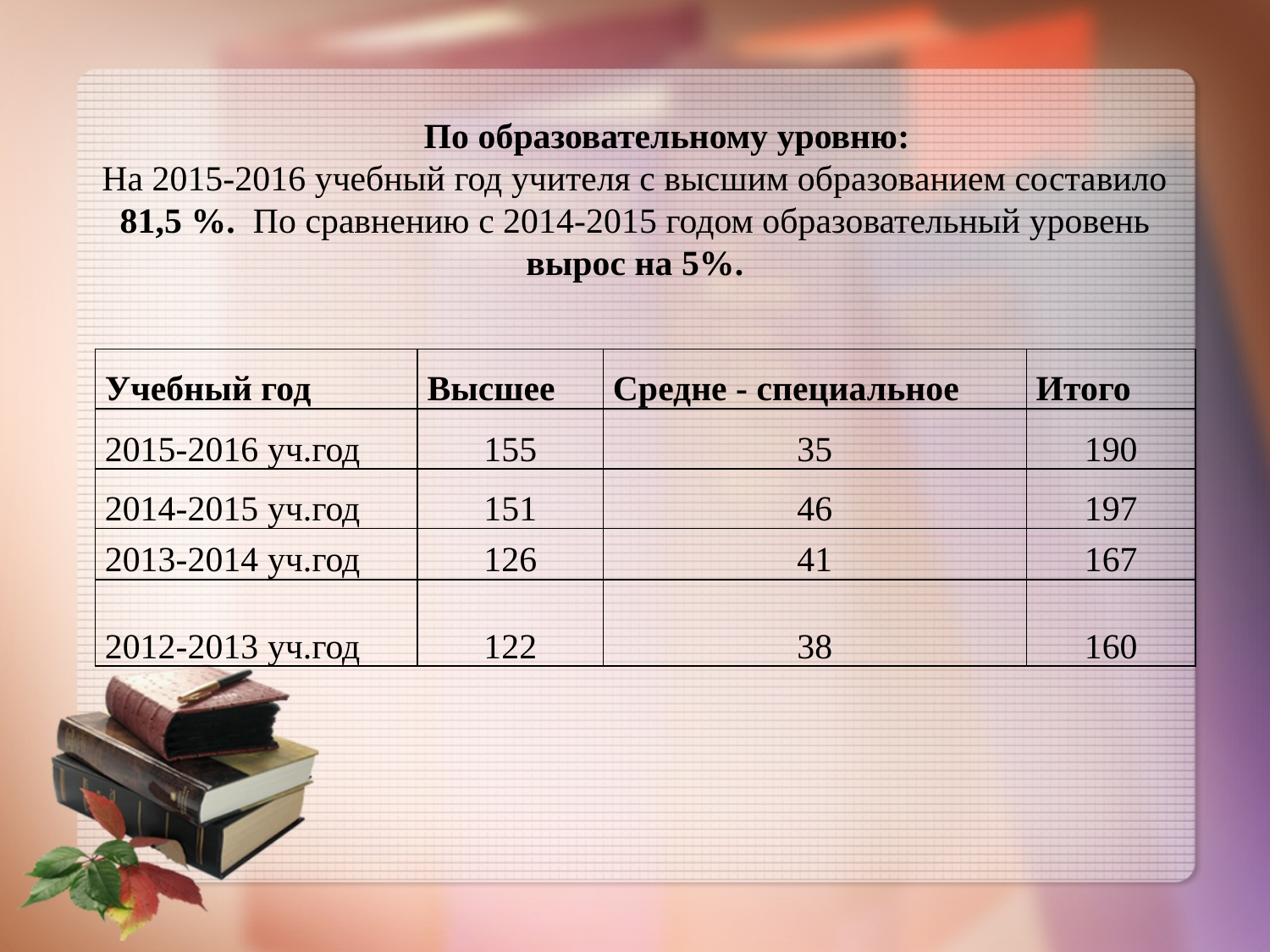

По образовательному уровню:
На 2015-2016 учебный год учителя с высшим образованием составило 81,5 %.  По сравнению с 2014-2015 годом образовательный уровень вырос на 5%.
| Учебный год | Высшее | Средне - специальное | Итого |
| --- | --- | --- | --- |
| 2015-2016 уч.год | 155 | 35 | 190 |
| 2014-2015 уч.год | 151 | 46 | 197 |
| 2013-2014 уч.год | 126 | 41 | 167 |
| 2012-2013 уч.год | 122 | 38 | 160 |